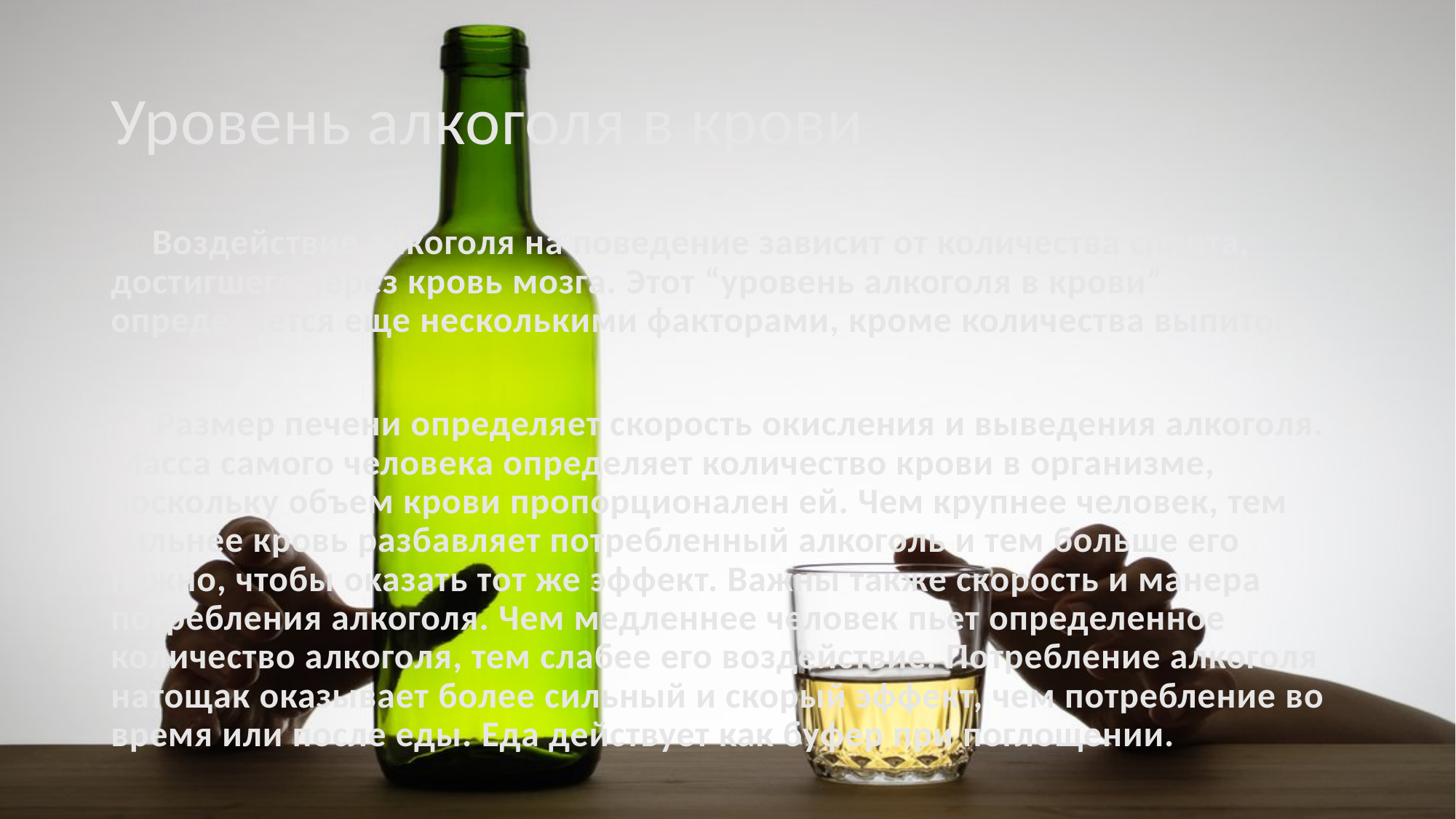

# Уровень алкоголя в крови
     Воздействие алкоголя на поведение зависит от количества спирта, достигшего через кровь мозга. Этот “уровень алкоголя в крови” определяется еще несколькими факторами, кроме количества выпитого.

     Размер печени определяет скорость окисления и выведения алкоголя. Масса самого человека определяет количество крови в организме, поскольку объем крови пропорционален ей. Чем крупнее человек, тем сильнее кровь разбавляет потребленный алкоголь и тем больше его нужно, чтобы оказать тот же эффект. Важны также скорость и манера потребления алкоголя. Чем медленнее человек пьет определенное количество алкоголя, тем слабее его воздействие. Потребление алкоголя натощак оказывает более сильный и скорый эффект, чем потребление во время или после еды. Еда действует как буфер при поглощении.